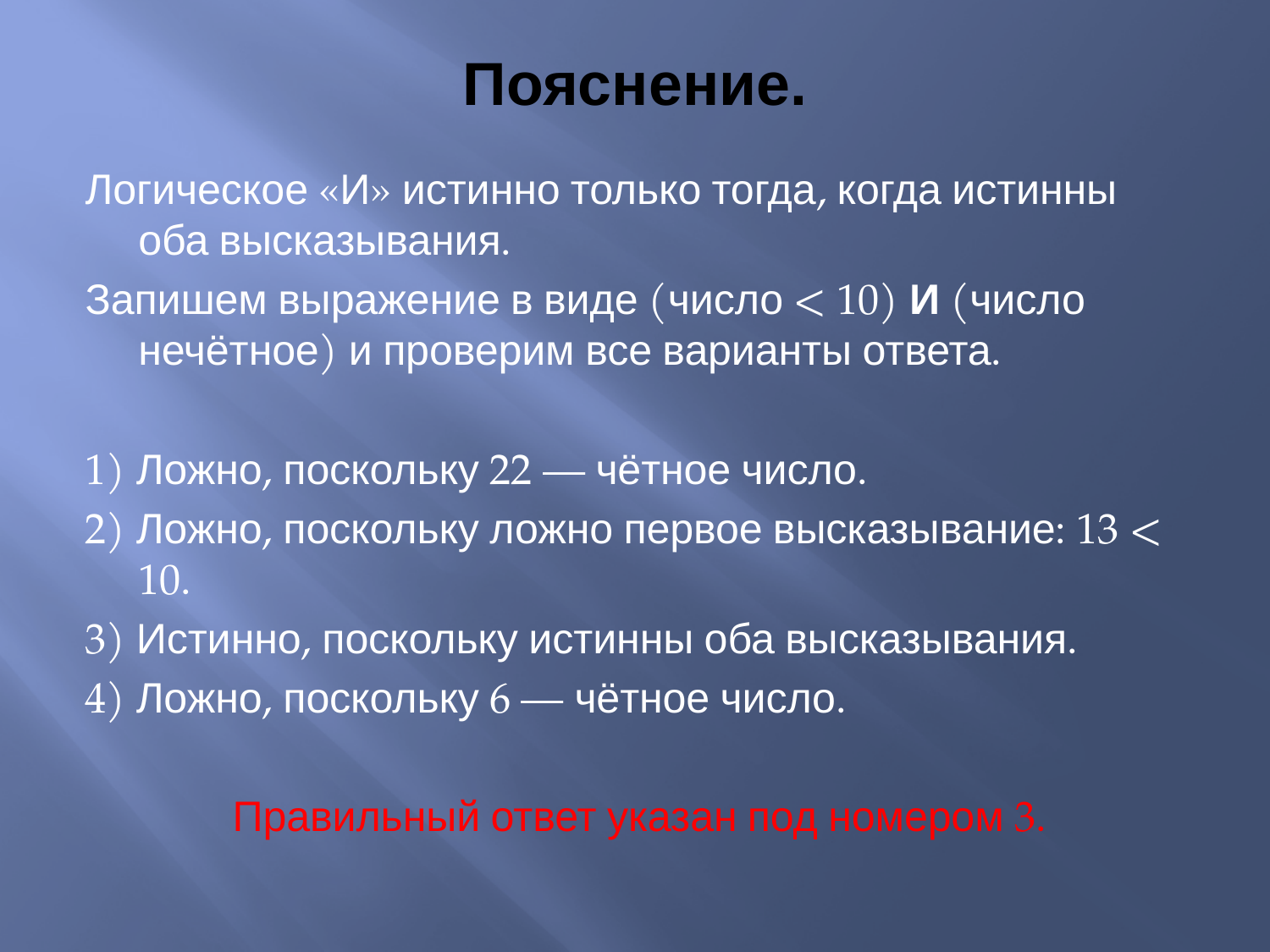

# Пояснение.
Логическое «И» истинно только тогда, когда истинны оба высказывания.
Запишем выражение в виде (число < 10) И (число нечётное) и проверим все варианты ответа.

1) Ложно, поскольку 22 — чётное число.
2) Ложно, поскольку ложно первое высказывание: 13 < 10.
3) Истинно, поскольку истинны оба высказывания.
4) Ложно, поскольку 6 — чётное число.

Правильный ответ указан под номером 3.